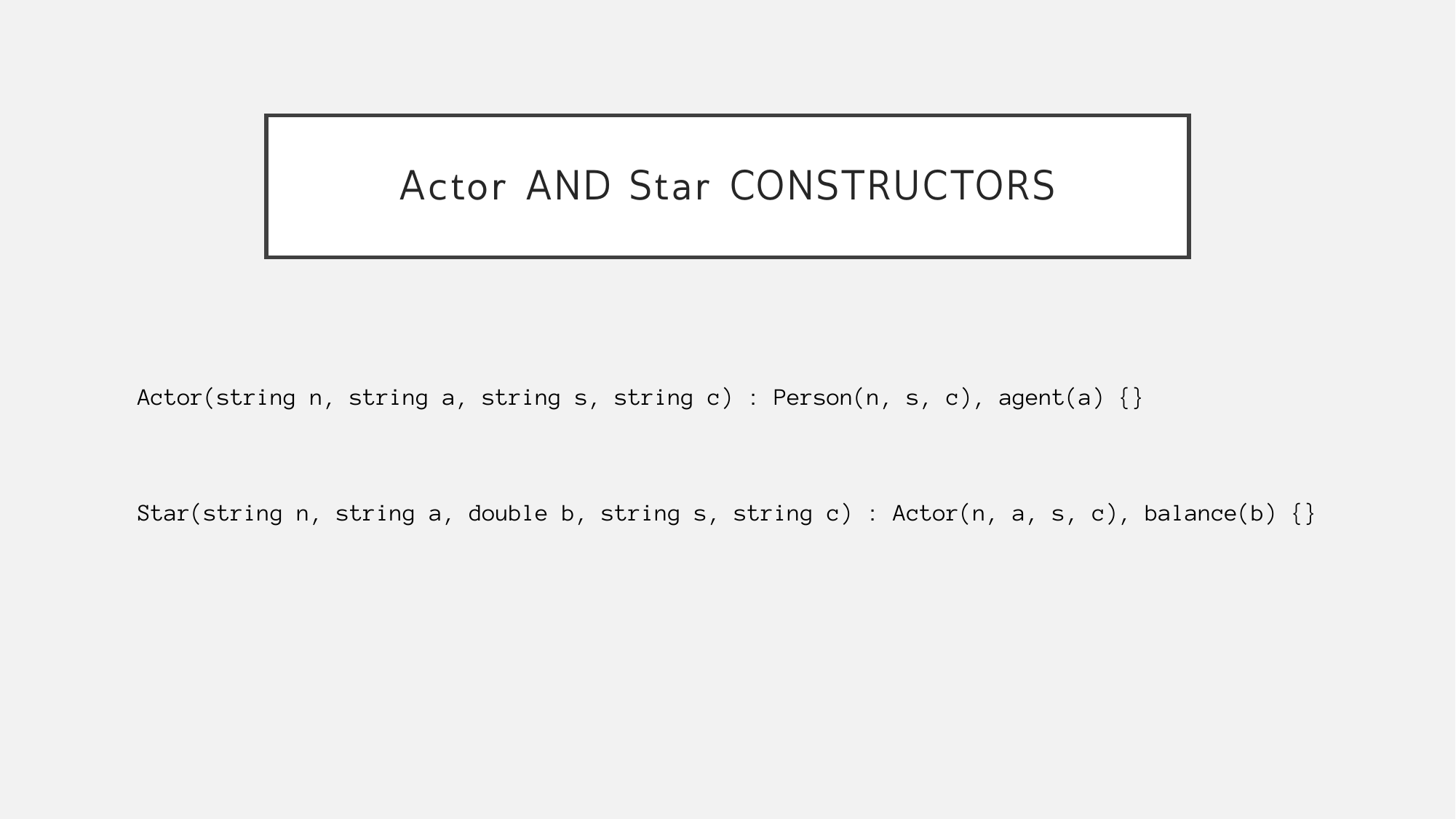

# Actor And Star Constructors
Actor(string n, string a, string s, string c) : Person(n, s, c), agent(a) {}

Star(string n, string a, double b, string s, string c) : Actor(n, a, s, c), balance(b) {}